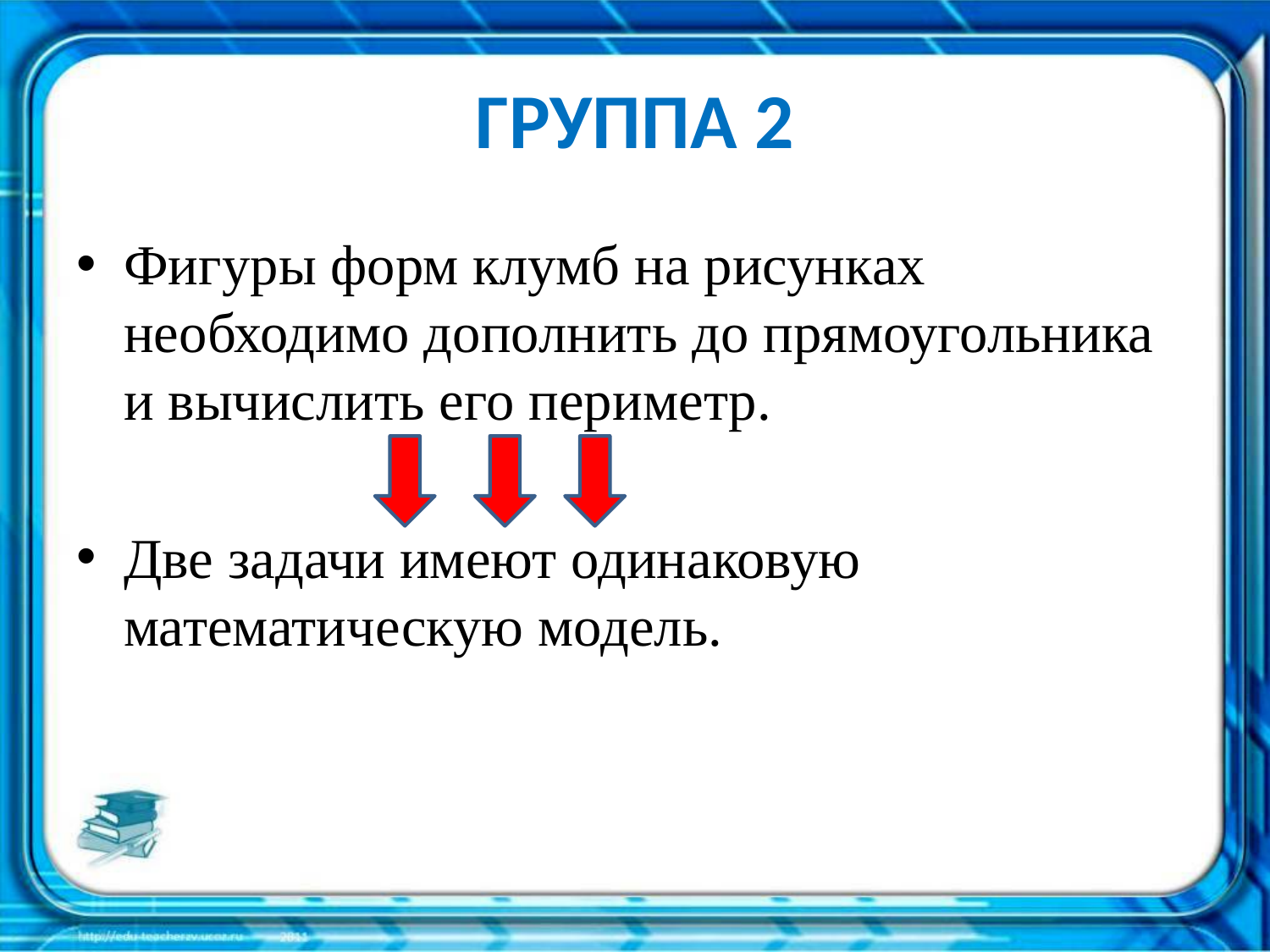

# ГРУППА 2
Фигуры форм клумб на рисунках необходимо дополнить до прямоугольника и вычислить его периметр.

Две задачи имеют одинаковую математическую модель.